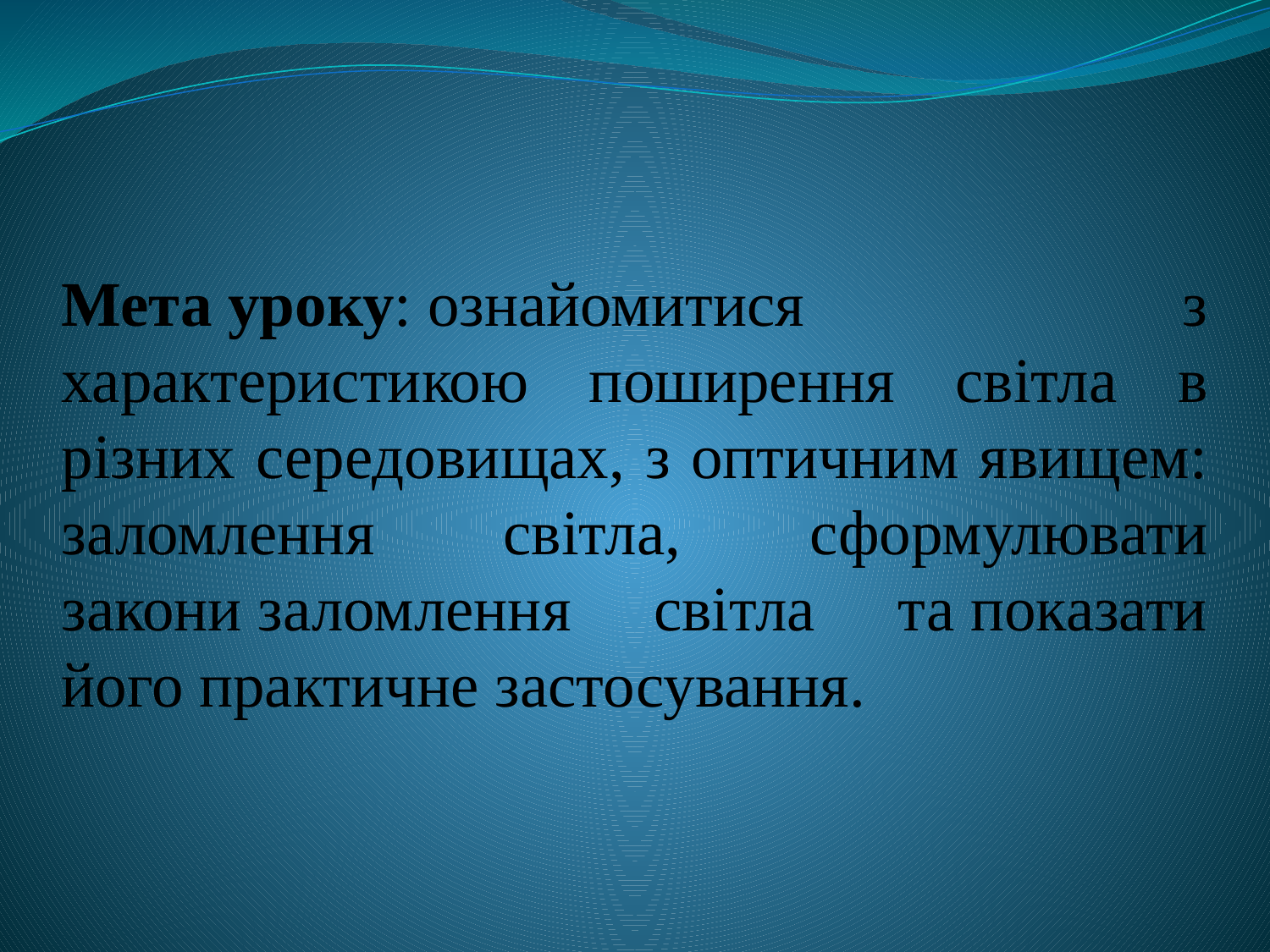

Мета уроку: ознайомитися з характеристикою поширення світла в різних середовищах, з оптичним явищем: заломлення світла, сформулювати закони заломлення світла та показати його практичне застосування.